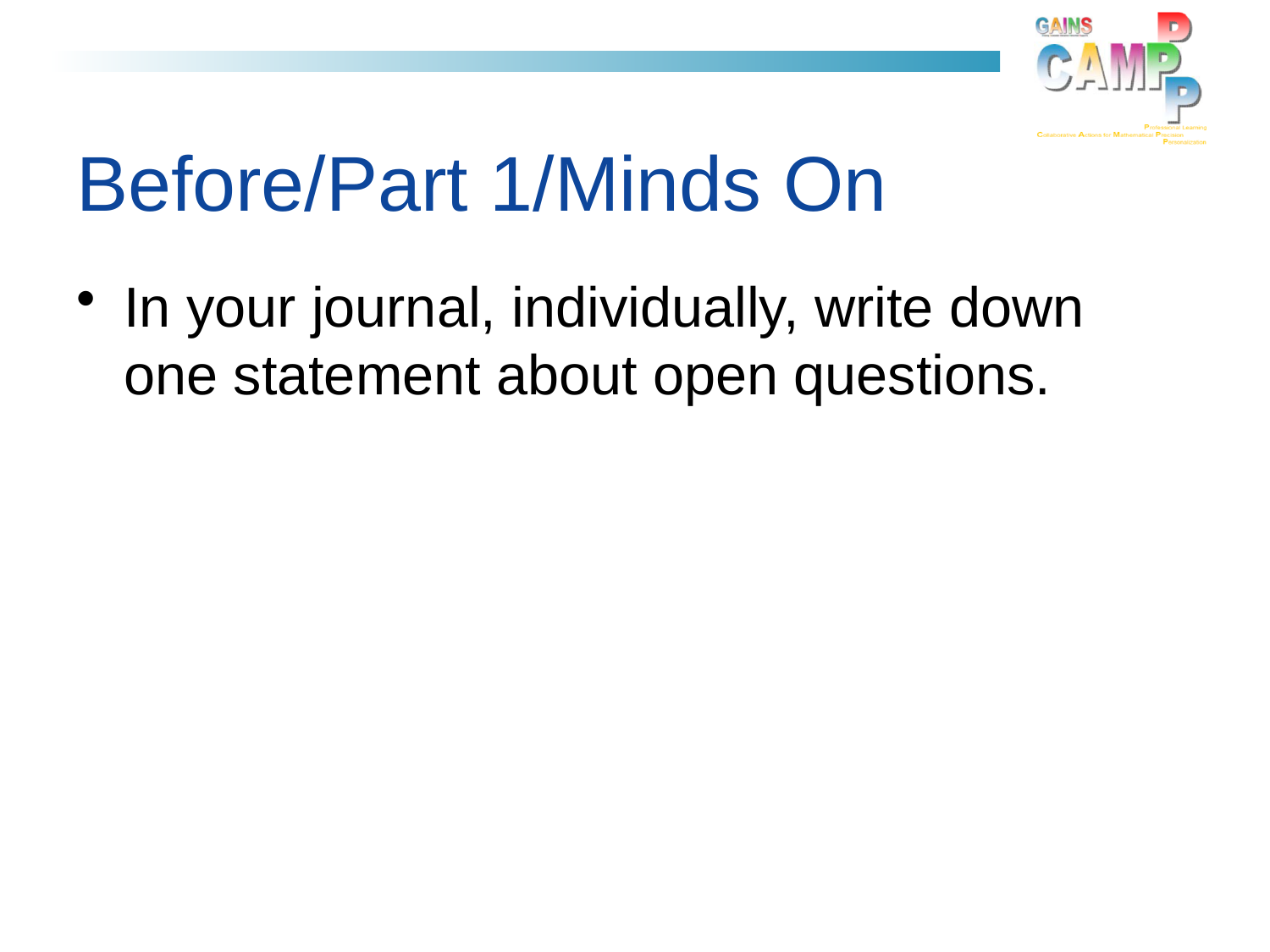

# Before/Part 1/Minds On
In your journal, individually, write down one statement about open questions.